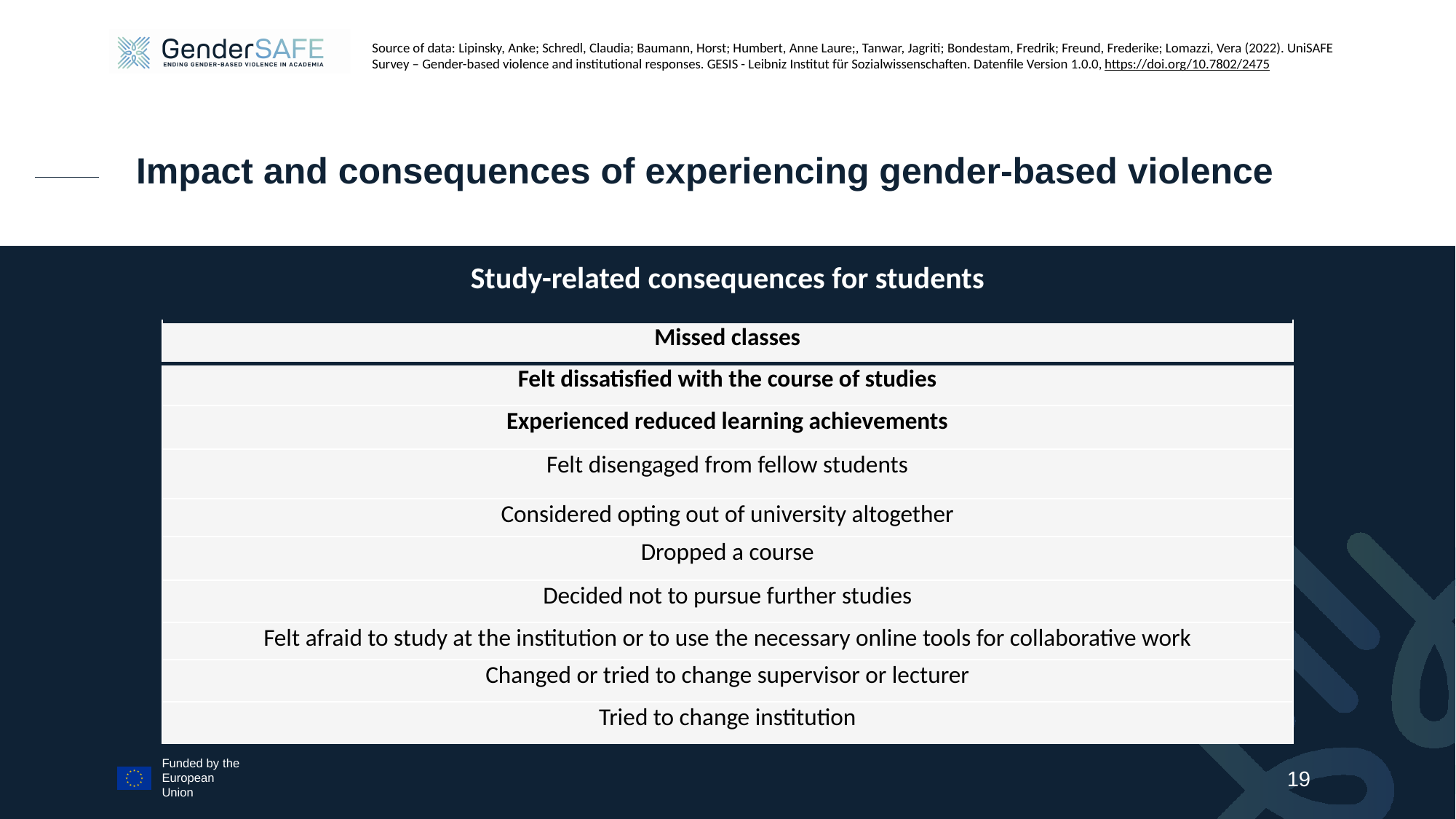

Source of data: Lipinsky, Anke; Schredl, Claudia; Baumann, Horst; Humbert, Anne Laure;, Tanwar, Jagriti; Bondestam, Fredrik; Freund, Frederike; Lomazzi, Vera (2022). UniSAFE Survey – Gender-based violence and institutional responses. GESIS - Leibniz Institut für Sozialwissenschaften. Datenfile Version 1.0.0, https://doi.org/10.7802/2475
Impact and consequences of experiencing gender-based violence
| Study-related consequences for students |
| --- |
| Missed classes |
| Felt dissatisfied with the course of studies |
| Experienced reduced learning achievements |
| Felt disengaged from fellow students |
| Considered opting out of university altogether |
| Dropped a course |
| Decided not to pursue further studies |
| Felt afraid to study at the institution or to use the necessary online tools for collaborative work |
| Changed or tried to change supervisor or lecturer |
| Tried to change institution |